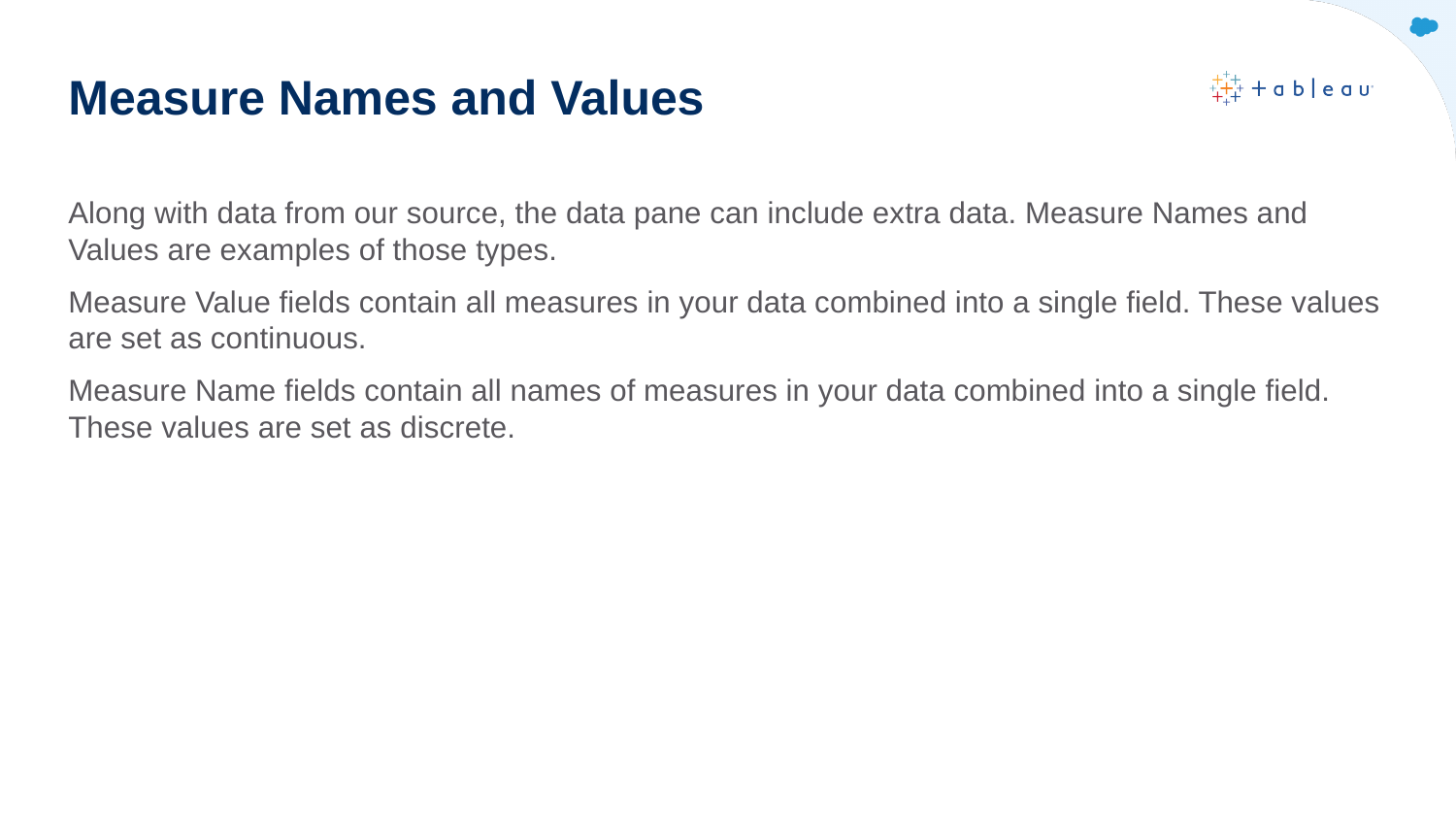

# Measure Names and Values

Along with data from our source, the data pane can include extra data. Measure Names and Values are examples of those types.
Measure Value fields contain all measures in your data combined into a single field. These values are set as continuous.
Measure Name fields contain all names of measures in your data combined into a single field. These values are set as discrete.